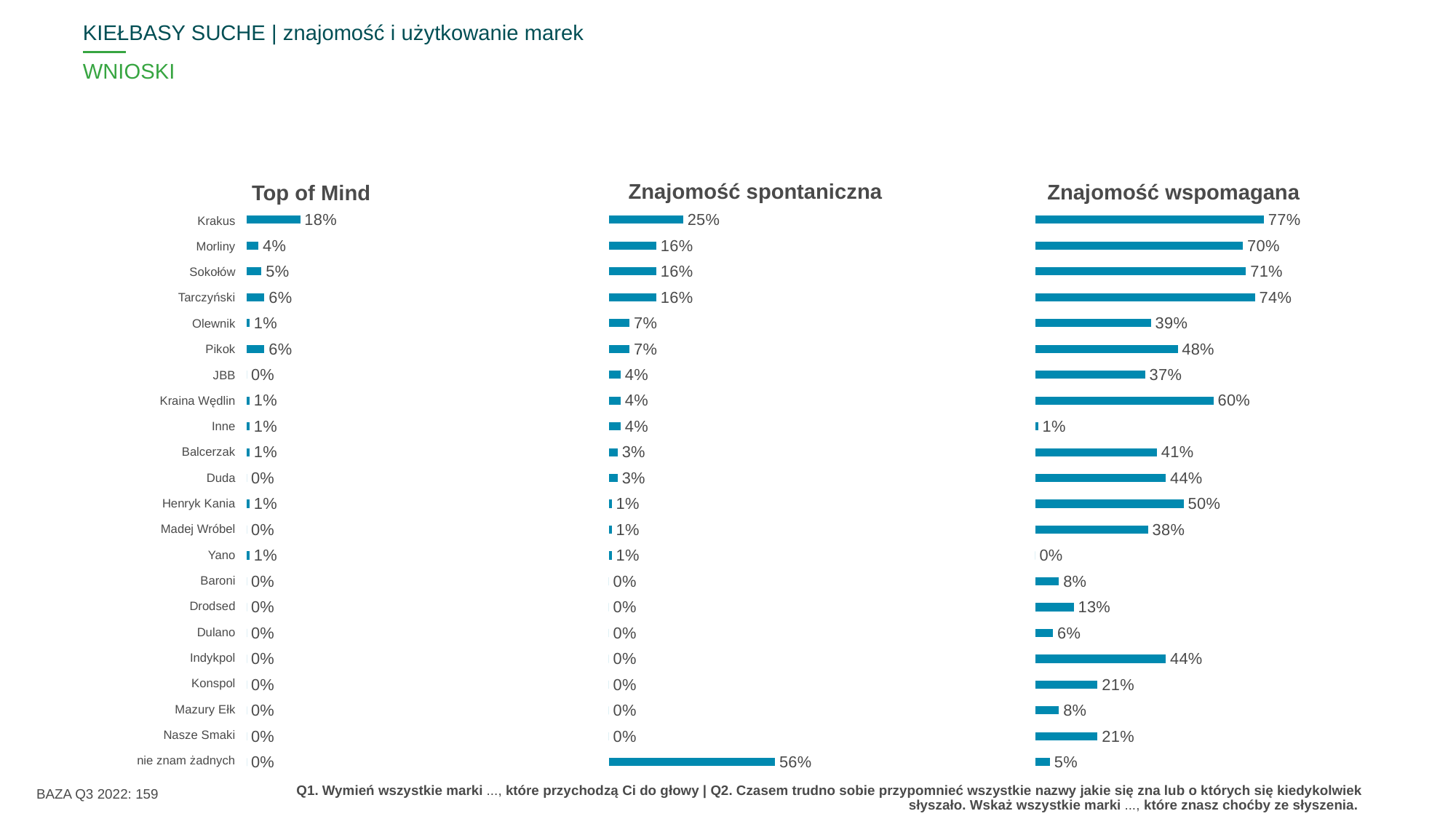

KIEŁBASY SUCHE | znajomość i użytkowanie marek
# WNIOSKI
Znajomość spontaniczna
Znajomość wspomagana
Top of Mind
| ^DELROW^ |
| --- |
| Krakus |
| Morliny |
| Sokołów |
| Tarczyński |
| Olewnik |
| Pikok |
| JBB |
| Kraina Wędlin |
| Inne |
| Balcerzak |
| Duda |
| Henryk Kania |
| Madej Wróbel |
| Yano |
| Baroni |
| Drodsed |
| Dulano |
| Indykpol |
| Konspol |
| Mazury Ełk |
| Nasze Smaki |
| nie znam żadnych |

### Chart

| Category | TOM |
|---|---|
| Krakus | 0.18 |
| Morliny | 0.04 |
| Sokołów | 0.05 |
| Tarczyński | 0.06 |
| Olewnik | 0.01 |
| Pikok | 0.06 |
| JBB | 0.0 |
| Kraina Wędlin | 0.01 |
| Inne | 0.01 |
| Balcerzak | 0.01 |
| Duda | 0.0 |
| Henryk Kania | 0.01 |
| Madej Wróbel | 0.0 |
| Yano | 0.01 |
| Baroni | 0.0 |
| Drodsed | 0.0 |
| Dulano | 0.0 |
| Indykpol | 0.0 |
| Konspol | 0.0 |
| Mazury Ełk | 0.0 |
| Nasze Smaki | 0.0 |
| nie znam żadnych | 0.0 |

### Chart

| Category | spontan |
|---|---|
| Krakus | 0.25 |
| Morliny | 0.16 |
| Sokołów | 0.16 |
| Tarczyński | 0.16 |
| Olewnik | 0.07 |
| Pikok | 0.07 |
| JBB | 0.04 |
| Kraina Wędlin | 0.04 |
| Inne | 0.04 |
| Balcerzak | 0.03 |
| Duda | 0.03 |
| Henryk Kania | 0.01 |
| Madej Wróbel | 0.01 |
| Yano | 0.01 |
| Baroni | 0.0 |
| Drodsed | 0.0 |
| Dulano | 0.0 |
| Indykpol | 0.0 |
| Konspol | 0.0 |
| Mazury Ełk | 0.0 |
| Nasze Smaki | 0.0 |
| nie znam żadnych | 0.56 |

### Chart

| Category | wspomagana |
|---|---|
| Krakus | 0.77 |
| Morliny | 0.7 |
| Sokołów | 0.71 |
| Tarczyński | 0.74 |
| Olewnik | 0.39 |
| Pikok | 0.48 |
| JBB | 0.37 |
| Kraina Wędlin | 0.6 |
| Inne | 0.01 |
| Balcerzak | 0.41 |
| Duda | 0.44 |
| Henryk Kania | 0.5 |
| Madej Wróbel | 0.38 |
| Yano | 0.0 |
| Baroni | 0.08 |
| Drodsed | 0.13 |
| Dulano | 0.06 |
| Indykpol | 0.44 |
| Konspol | 0.21 |
| Mazury Ełk | 0.08 |
| Nasze Smaki | 0.21 |
| nie znam żadnych | 0.05 |

BAZA Q3 2022: 159
Q1. Wymień wszystkie marki ..., które przychodzą Ci do głowy | Q2. Czasem trudno sobie przypomnieć wszystkie nazwy jakie się zna lub o których się kiedykolwiek słyszało. Wskaż wszystkie marki ..., które znasz choćby ze słyszenia.